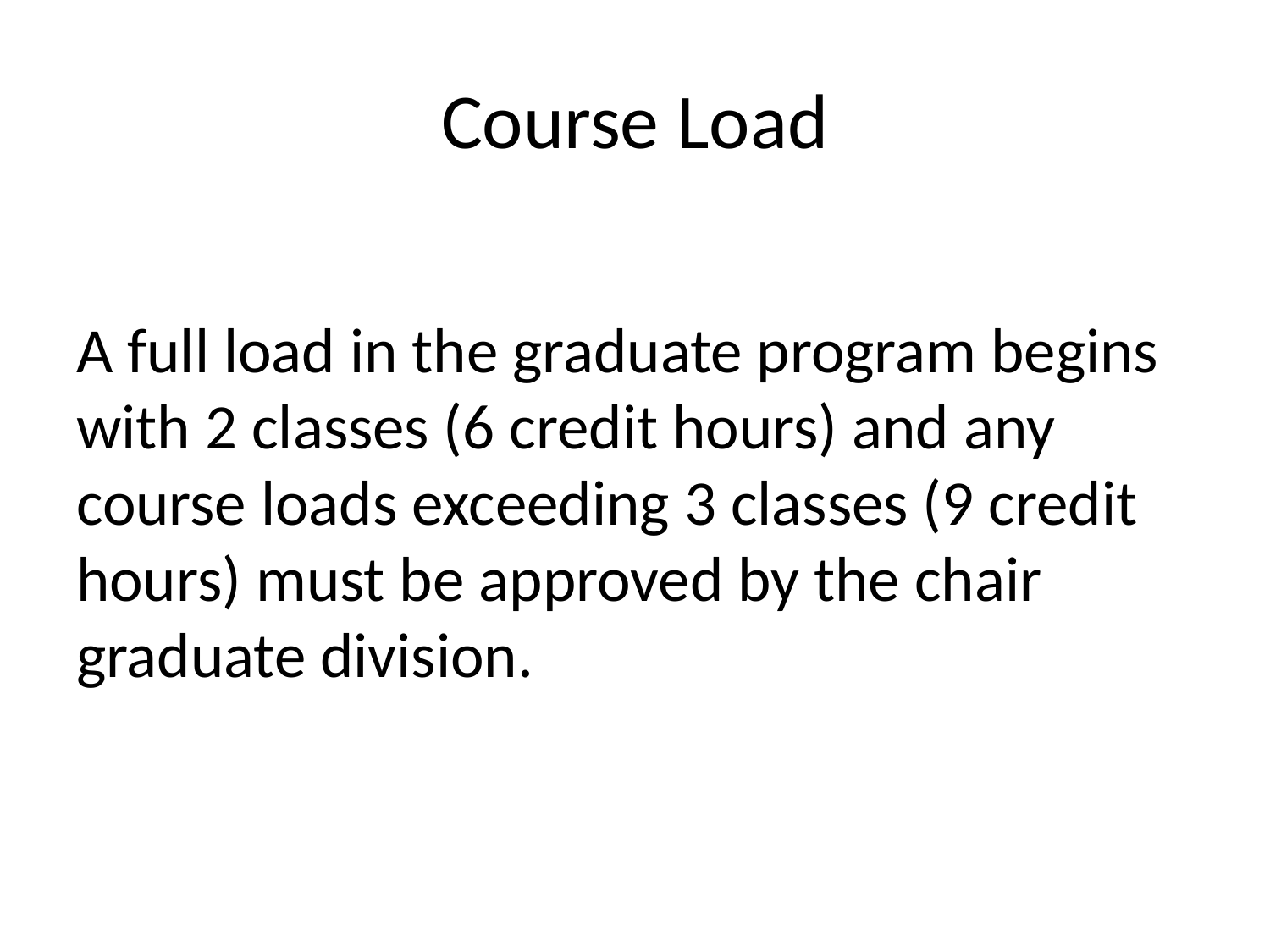

# Course Load

A full load in the graduate program begins with 2 classes (6 credit hours) and any course loads exceeding 3 classes (9 credit hours) must be approved by the chair graduate division.